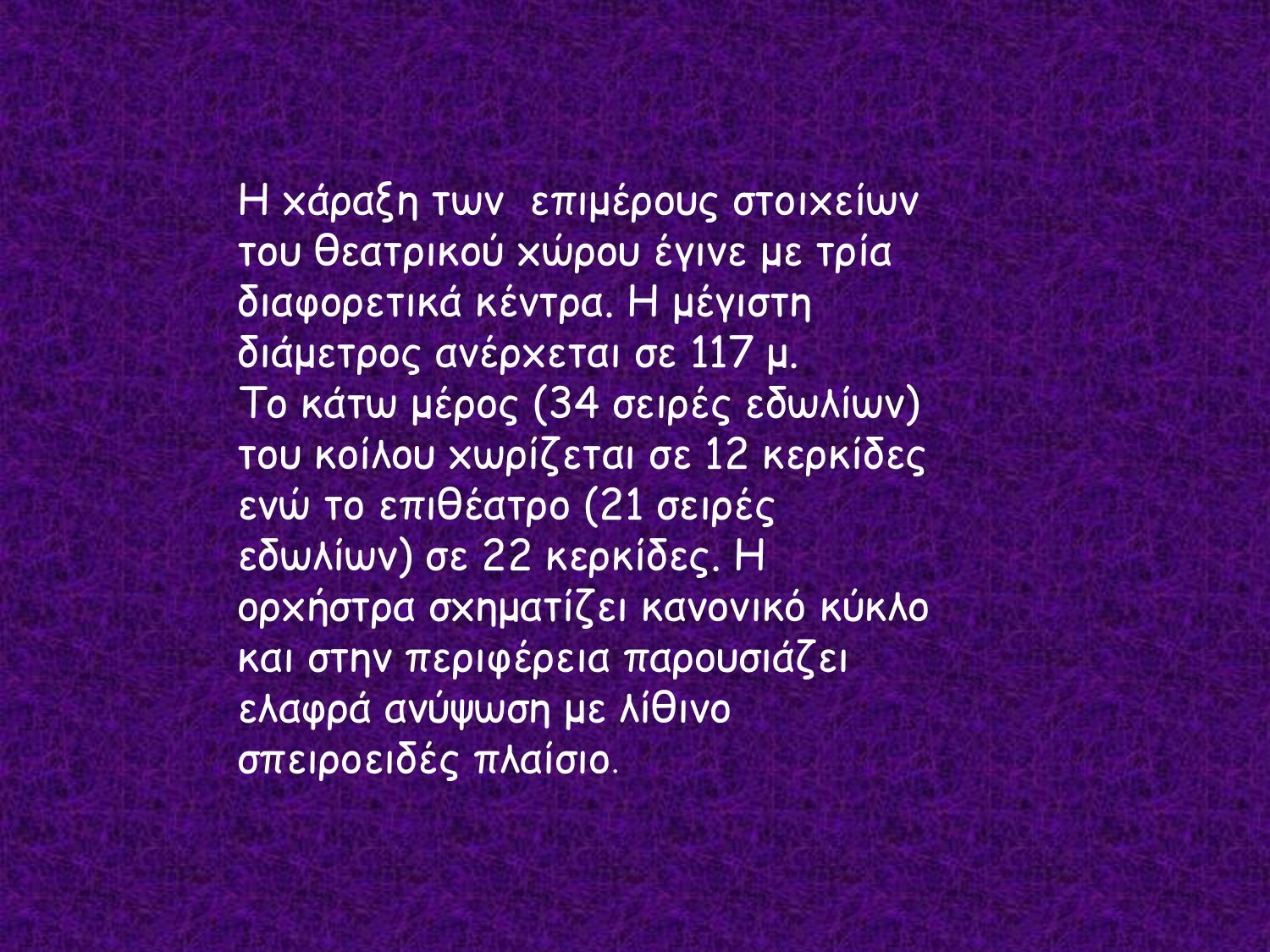

Η χάραξη των  επιμέρους στοιχείων του θεατρικού χώρου έγινε με τρία διαφορετικά κέντρα. Η μέγιστη διάμετρος ανέρχεται σε 117 μ.
Το κάτω μέρος (34 σειρές εδωλίων) του κοίλου χωρίζεται σε 12 κερκίδες ενώ το επιθέατρο (21 σειρές εδωλίων) σε 22 κερκίδες. Η ορχήστρα σχηματίζει κανονικό κύκλο και στην περιφέρεια παρουσιάζει ελαφρά ανύψωση με λίθινο σπειροειδές πλαίσιο.